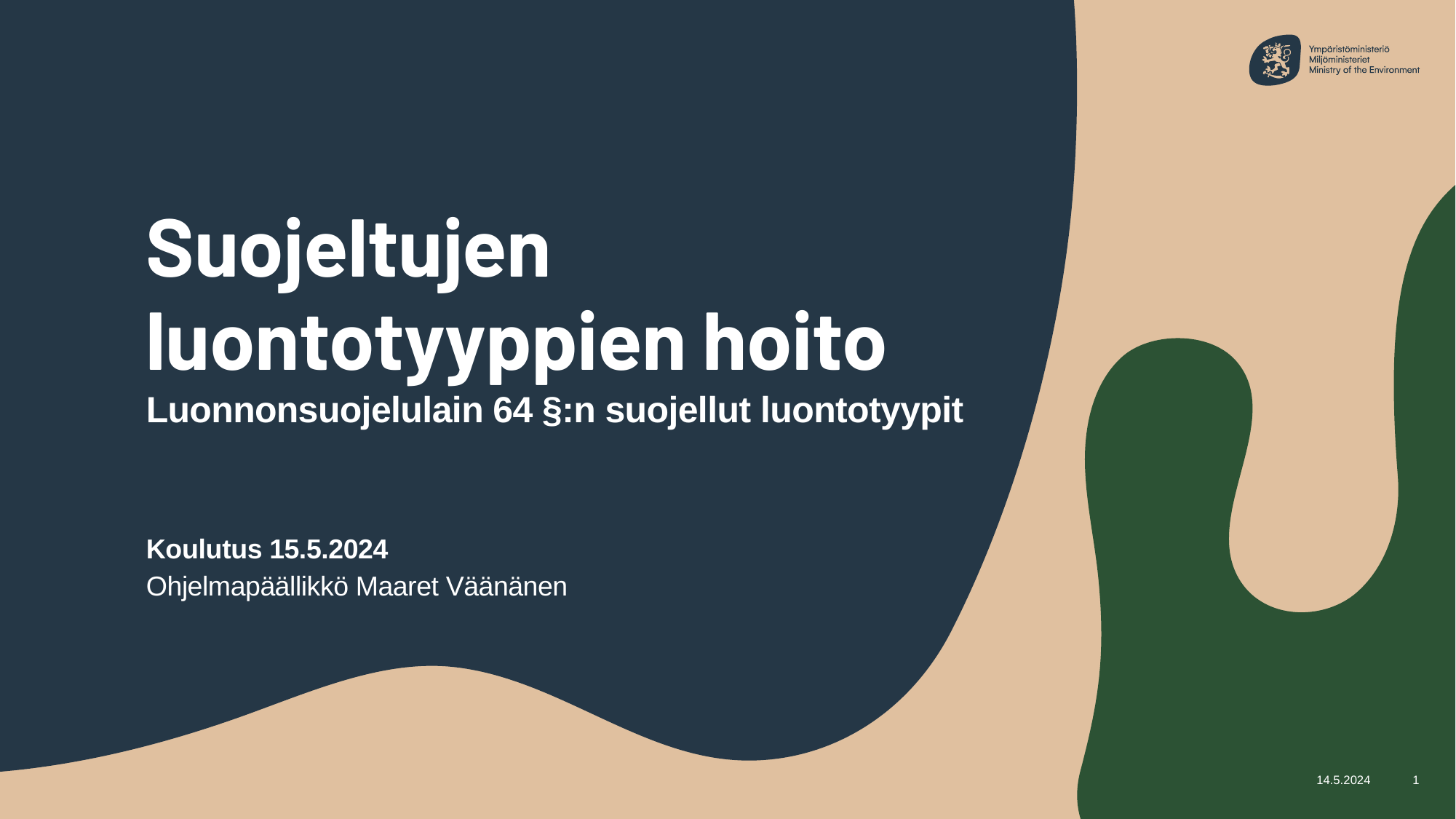

# Suojeltujen luontotyyppien hoito Luonnonsuojelulain 64 §:n suojellut luontotyypit
Koulutus 15.5.2024
Ohjelmapäällikkö Maaret Väänänen
14.5.2024
1